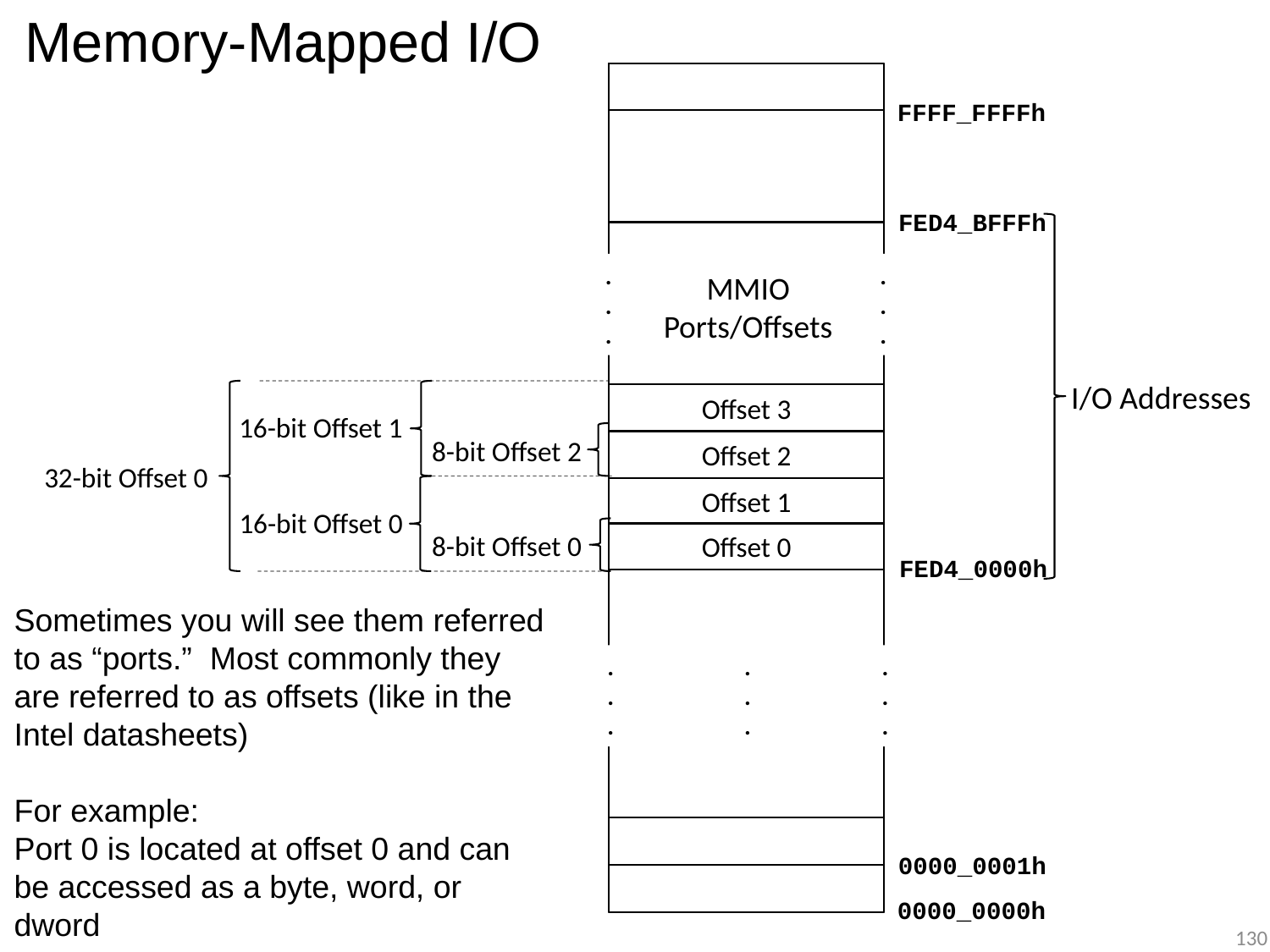

Memory-Mapped I/O

FFFF_FFFFh
FED4_BFFFh

.
.
.
.
.
.
MMIO Ports/Offsets
I/O Addresses

Offset 3
16-bit Offset 1

8-bit Offset 2
Offset 2
32-bit Offset 0

Offset 1
16-bit Offset 0

8-bit Offset 0
Offset 0
FED4_0000h
Sometimes you will see them referred to as “ports.”  Most commonly they are referred to as offsets (like in the Intel datasheets)

For example:
Port 0 is located at offset 0 and can be accessed as a byte, word, or dword
.
.
.
.
.
.
.
.
.

0000_0001h

0000_0000h
130